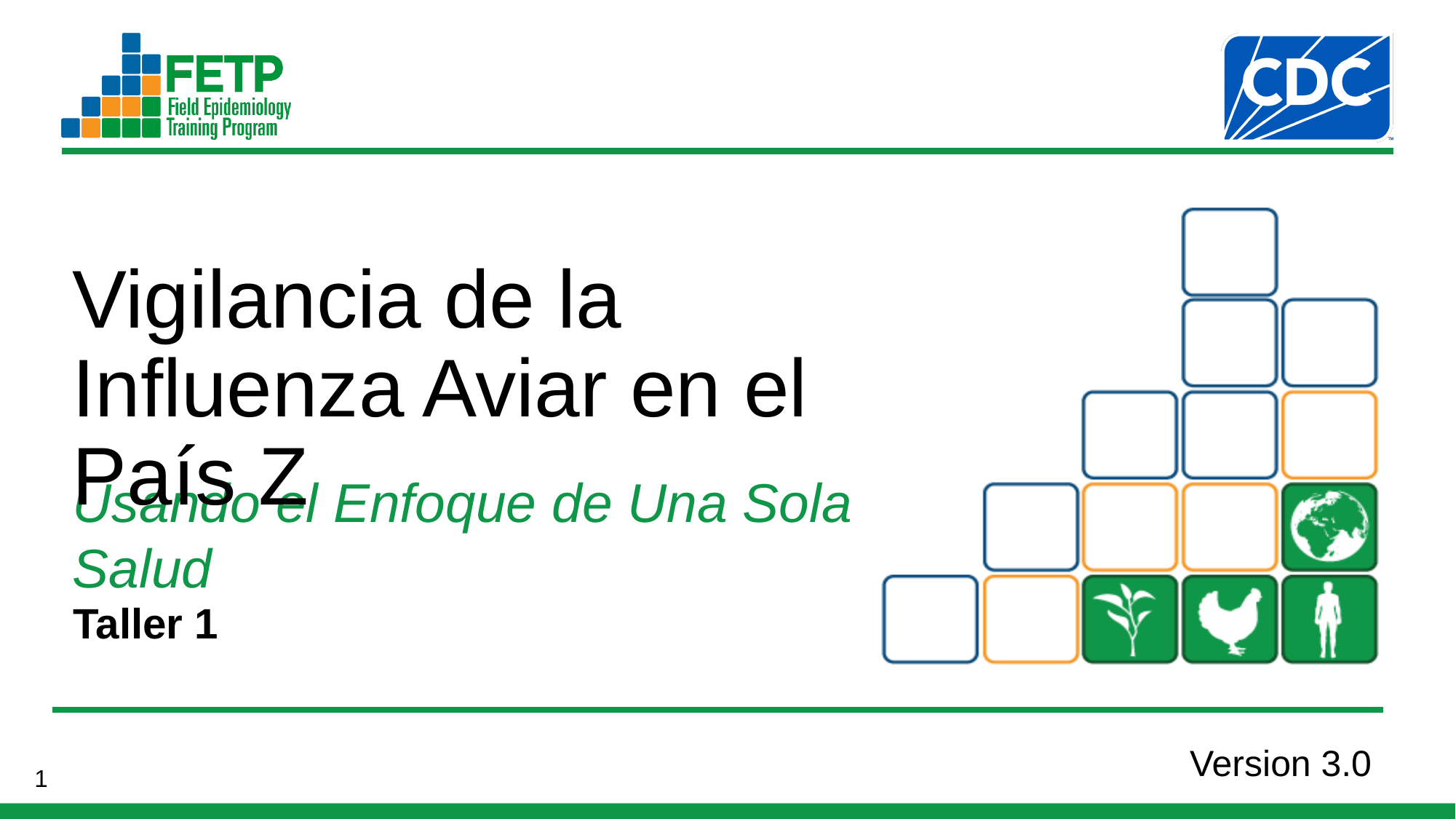

Vigilancia de la Influenza Aviar en el País Z
Taller 1